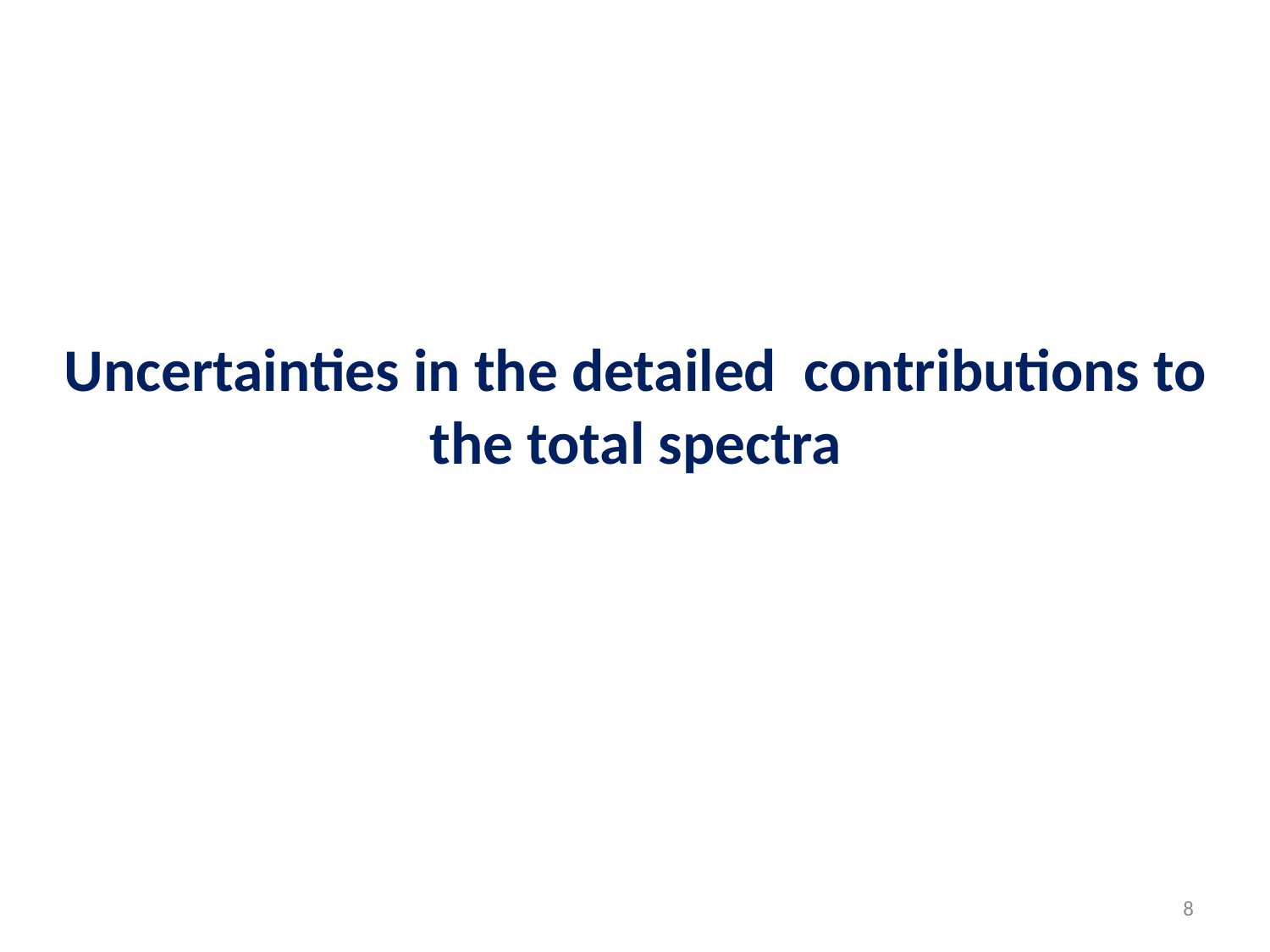

# Uncertainties in the detailed  contributions to the total spectra
8